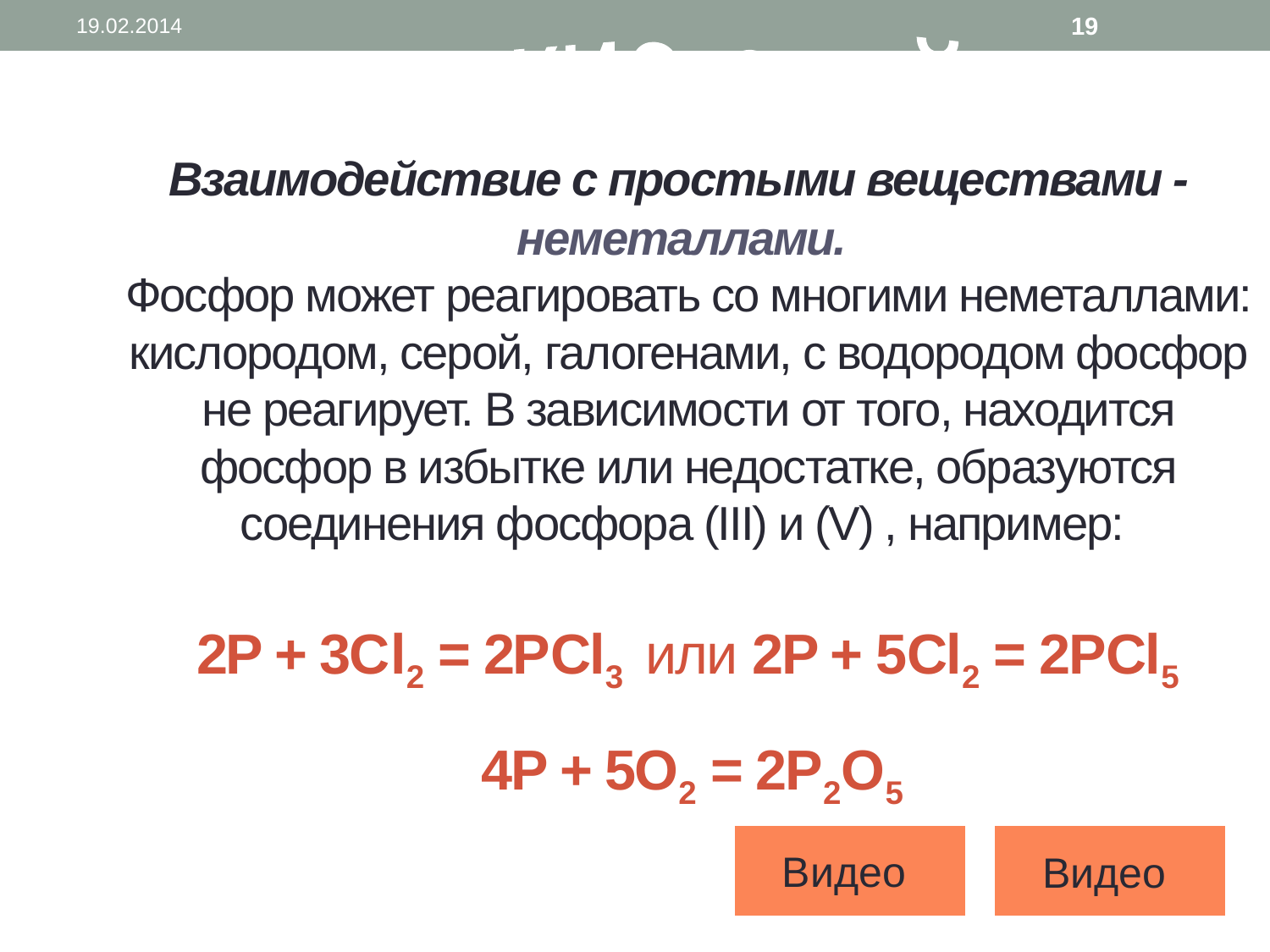

19.02.2014
19
Химические свойства
# Взаимодействие с простыми веществами - неметаллами. Фосфор может реагировать со многими неметаллами: кислородом, серой, галогенами, с водородом фосфор не реагирует. В зависимости от того, находится фосфор в избытке или недостатке, образуются соединения фосфора (III) и (V) , например: 2P + 3Сl2 = 2PCl3   или 2P + 5Cl2 = 2PCl5 4P + 5О2 = 2P2О5
Видео
Видео